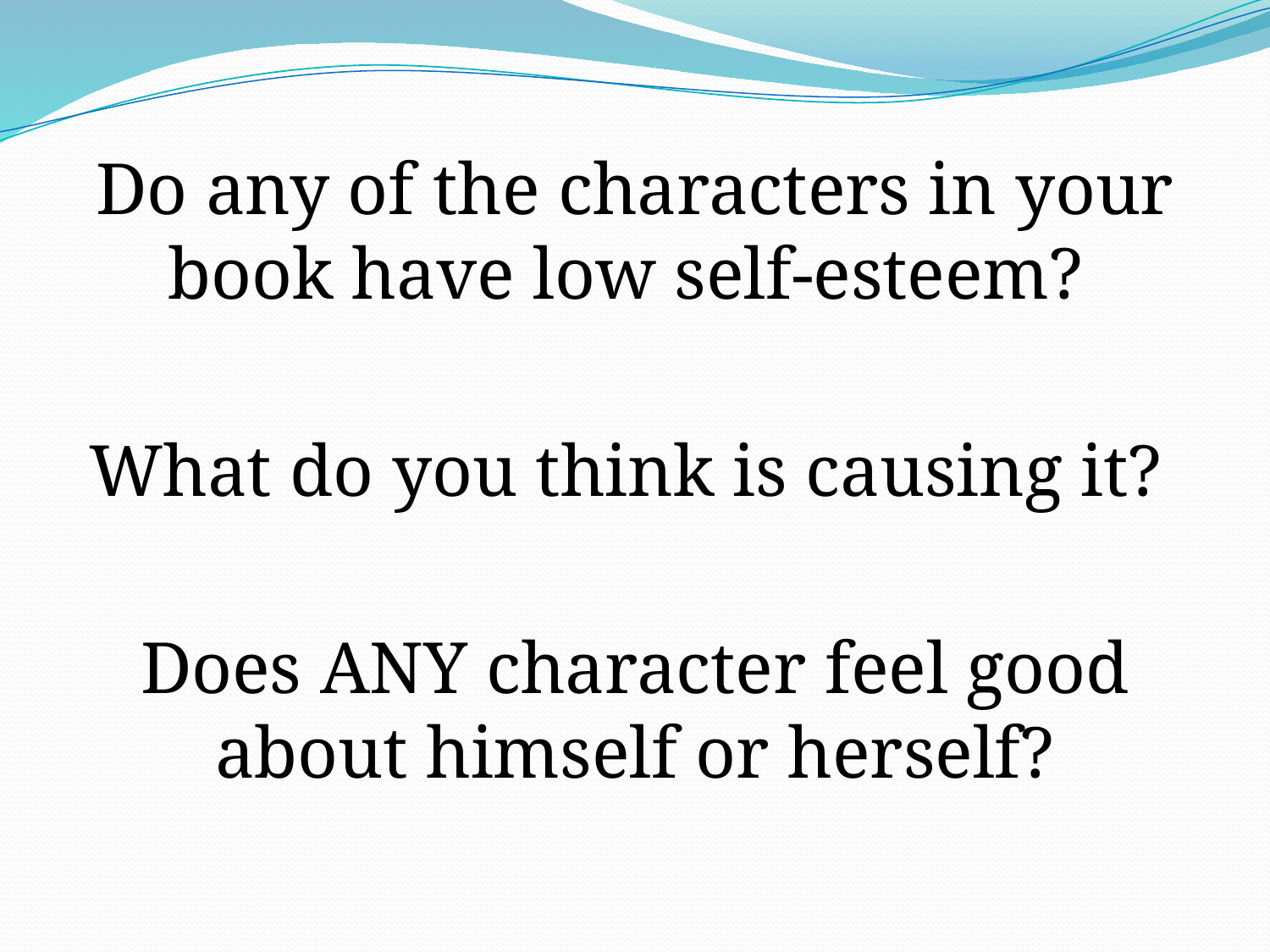

Do any of the characters in your book have low self-esteem?

What do you think is causing it?

Does ANY character feel good about himself or herself?